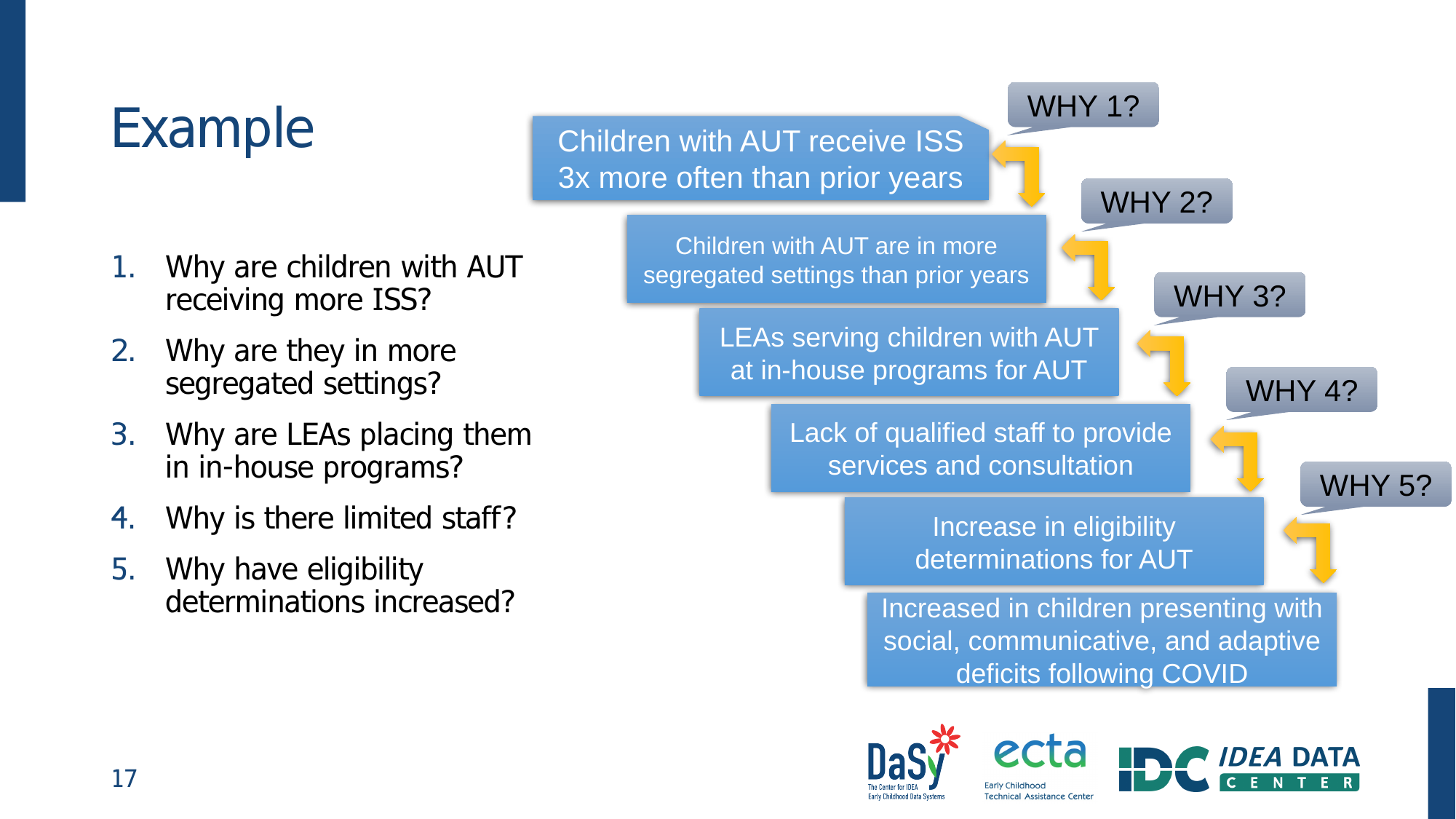

# Example
WHY 1?

Children with AUT receive ISS 3x more often than prior years
WHY 2?

Children with AUT are in more segregated settings than prior years
Why are children with AUT receiving more ISS?
Why are they in more segregated settings?
Why are LEAs placing them in in-house programs?
Why is there limited staff?
Why have eligibility determinations increased?
WHY 3?

LEAs serving children with AUT at in-house programs for AUT
WHY 4?

Lack of qualified staff to provide services and consultation
WHY 5?

Increase in eligibility determinations for AUT
Increased in children presenting with social, communicative, and adaptive deficits following COVID